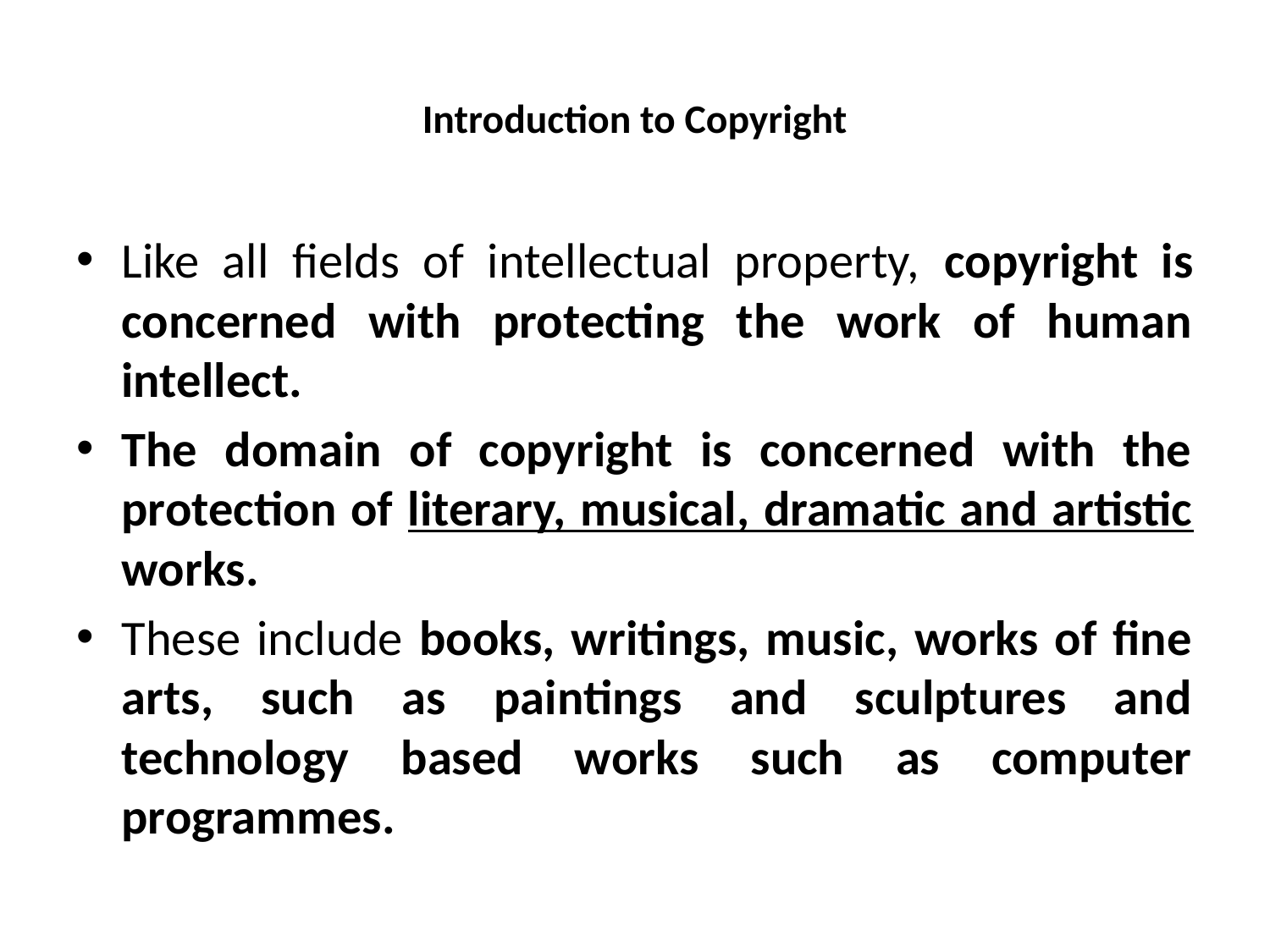

# Introduction to Copyright
Like all fields of intellectual property, copyright is concerned with protecting the work of human intellect.
The domain of copyright is concerned with the protection of literary, musical, dramatic and artistic works.
These include books, writings, music, works of fine arts, such as paintings and sculptures and technology based works such as computer programmes.